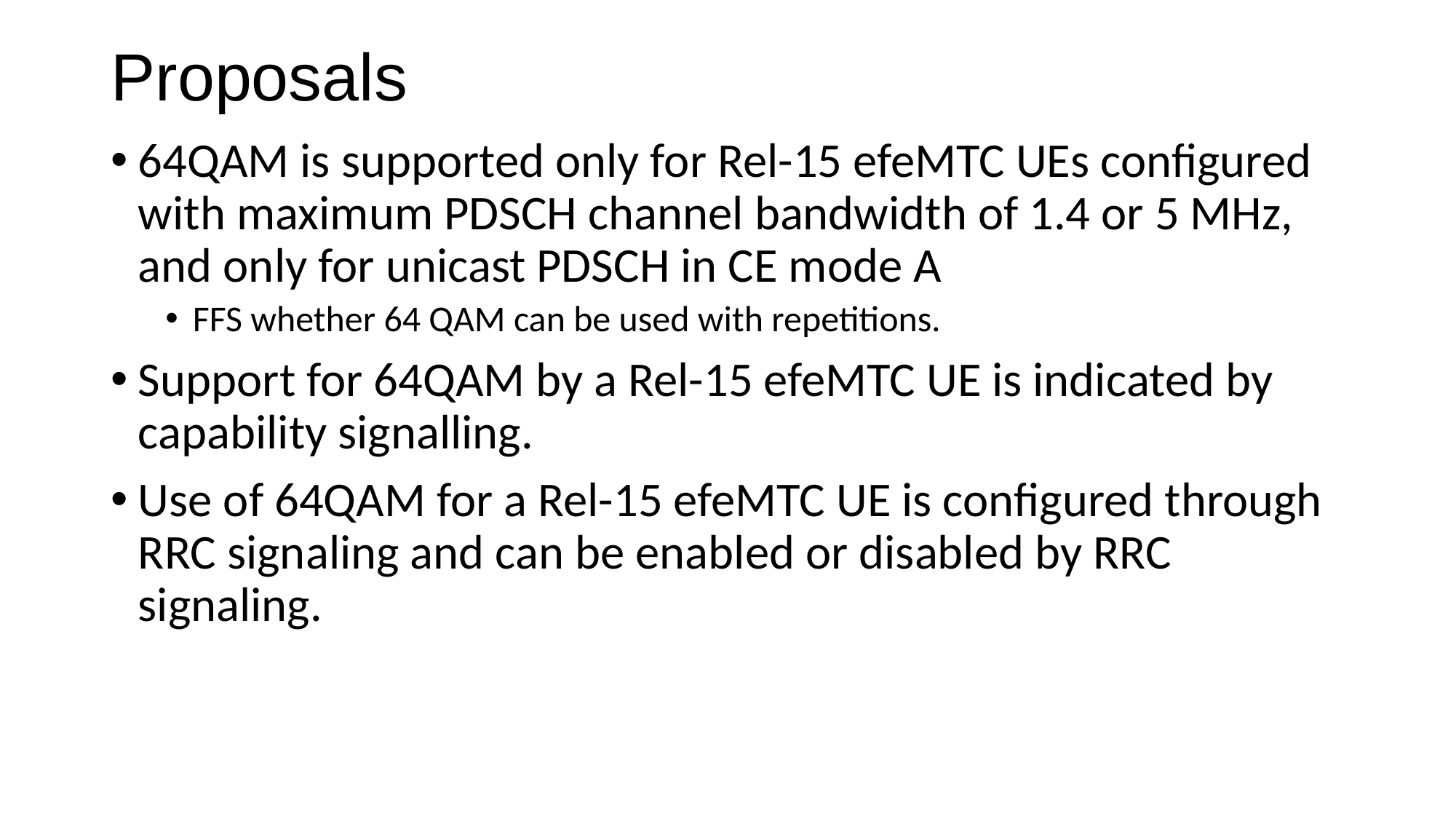

# Proposals
64QAM is supported only for Rel-15 efeMTC UEs configured with maximum PDSCH channel bandwidth of 1.4 or 5 MHz, and only for unicast PDSCH in CE mode A
FFS whether 64 QAM can be used with repetitions.
Support for 64QAM by a Rel-15 efeMTC UE is indicated by capability signalling.
Use of 64QAM for a Rel-15 efeMTC UE is configured through RRC signaling and can be enabled or disabled by RRC signaling.